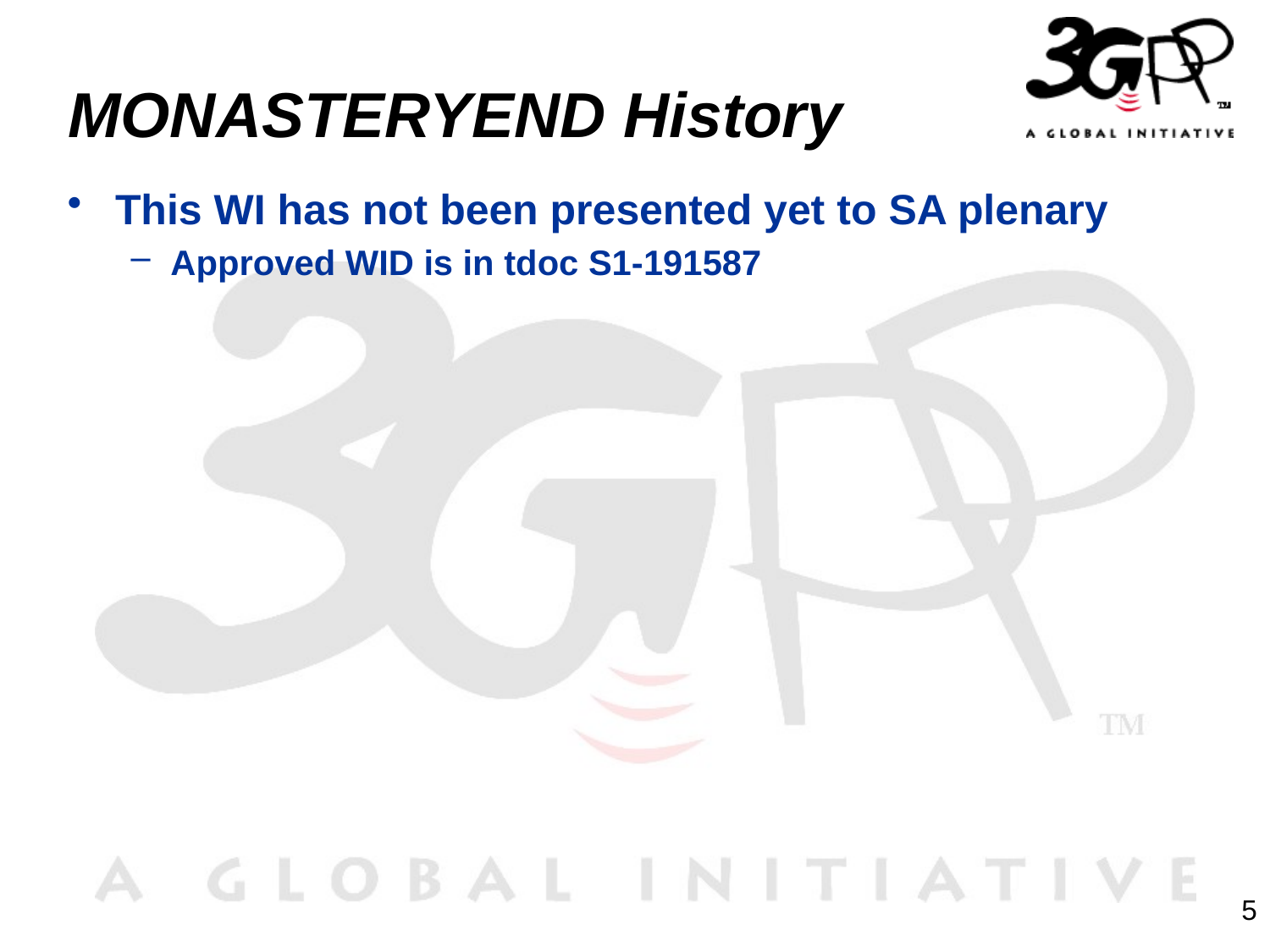

# MONASTERYEND History
This WI has not been presented yet to SA plenary
Approved WID is in tdoc S1-191587

5